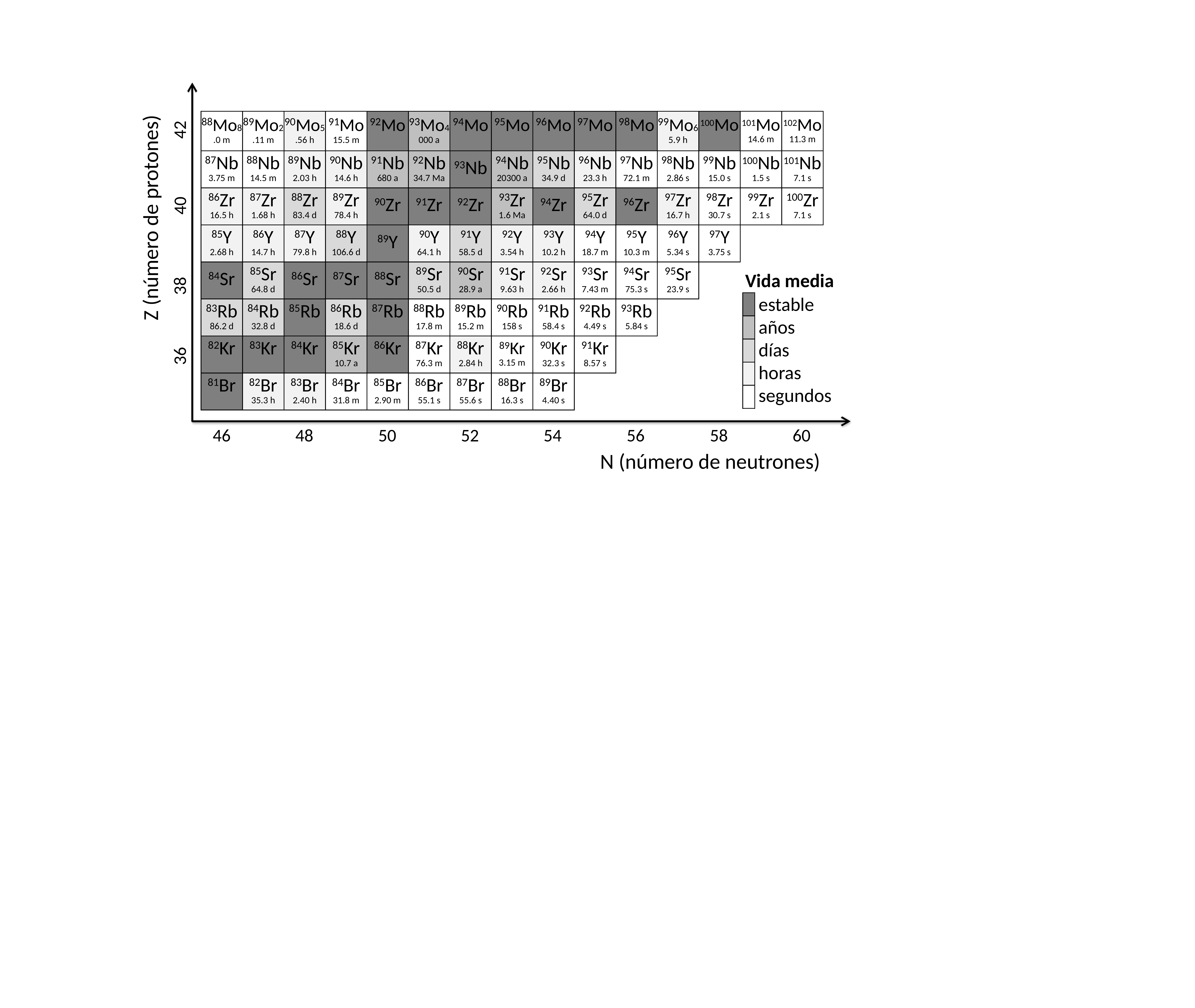

42
40
38
36
Z (número de protones)
46
48
50
52
54
56
58
60
N (número de neutrones)
| 88Mo8.0 m | 89Mo2.11 m | 90Mo5.56 h | 91Mo 15.5 m | 92Mo | 93Mo4000 a | 94Mo | 95Mo | 96Mo | 97Mo | 98Mo | 99Mo65.9 h | 100Mo | 101Mo14.6 m | 102Mo 11.3 m |
| --- | --- | --- | --- | --- | --- | --- | --- | --- | --- | --- | --- | --- | --- | --- |
| 87Nb 3.75 m | 88Nb 14.5 m | 89Nb 2.03 h | 90Nb 14.6 h | 91Nb 680 a | 92Nb 34.7 Ma | 93Nb | 94Nb 20300 a | 95Nb 34.9 d | 96Nb 23.3 h | 97Nb 72.1 m | 98Nb 2.86 s | 99Nb 15.0 s | 100Nb 1.5 s | 101Nb 7.1 s |
| 86Zr 16.5 h | 87Zr 1.68 h | 88Zr 83.4 d | 89Zr 78.4 h | 90Zr | 91Zr | 92Zr | 93Zr 1.6 Ma | 94Zr | 95Zr 64.0 d | 96Zr | 97Zr 16.7 h | 98Zr 30.7 s | 99Zr 2.1 s | 100Zr 7.1 s |
| 85Y 2.68 h | 86Y 14.7 h | 87Y 79.8 h | 88Y 106.6 d | 89Y | 90Y 64.1 h | 91Y 58.5 d | 92Y 3.54 h | 93Y 10.2 h | 94Y 18.7 m | 95Y 10.3 m | 96Y 5.34 s | 97Y 3.75 s |  |  |
| 84Sr | 85Sr 64.8 d | 86Sr | 87Sr | 88Sr | 89Sr 50.5 d | 90Sr 28.9 a | 91Sr 9.63 h | 92Sr 2.66 h | 93Sr 7.43 m | 94Sr 75.3 s | 95Sr 23.9 s |  |  |  |
| 83Rb 86.2 d | 84Rb 32.8 d | 85Rb | 86Rb 18.6 d | 87Rb | 88Rb 17.8 m | 89Rb 15.2 m | 90Rb 158 s | 91Rb 58.4 s | 92Rb 4.49 s | 93Rb 5.84 s |  |  |  |  |
| 82Kr | 83Kr | 84Kr | 85Kr 10.7 a | 86Kr | 87Kr 76.3 m | 88Kr 2.84 h | 89Kr 3.15 m | 90Kr 32.3 s | 91Kr 8.57 s |  |  |  |  |  |
| 81Br | 82Br 35.3 h | 83Br 2.40 h | 84Br 31.8 m | 85Br 2.90 m | 86Br 55.1 s | 87Br 55.6 s | 88Br 16.3 s | 89Br 4.40 s |  |  |  |  |  |  |
Vida media
estable
años
días
horas
segundos
|  |
| --- |
|  |
|  |
|  |
|  |